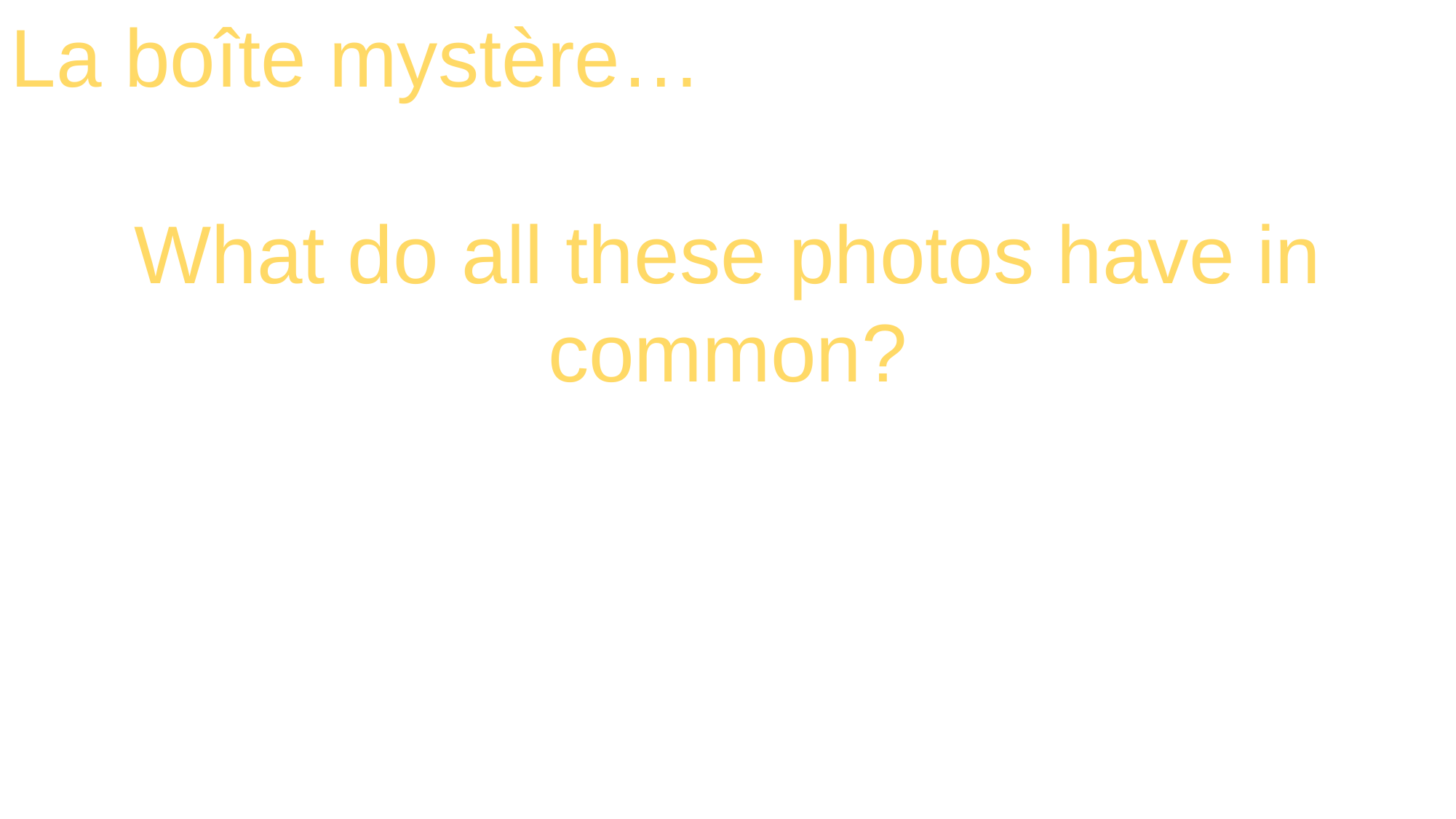

La boîte mystère…

What do all these photos have in common?